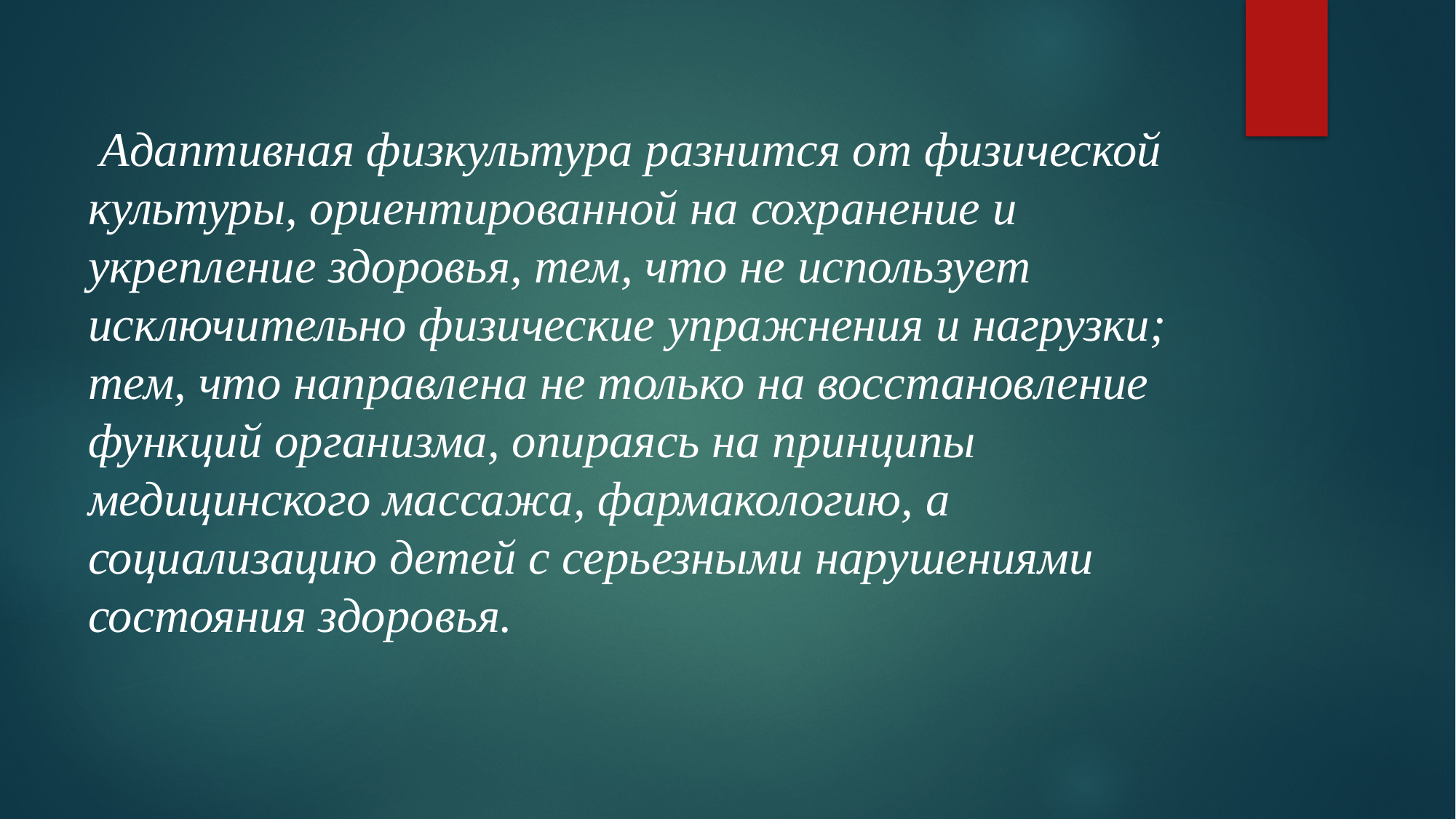

# Адаптивная физкультура разнится от физической культуры, ориентированной на сохранение и укрепление здоровья, тем, что не использует исключительно физические упражнения и нагрузки; тем, что направлена не только на восстановление функций организма, опираясь на принципы медицинского массажа, фармакологию, а социализацию детей с серьезными нарушениями состояния здоровья.